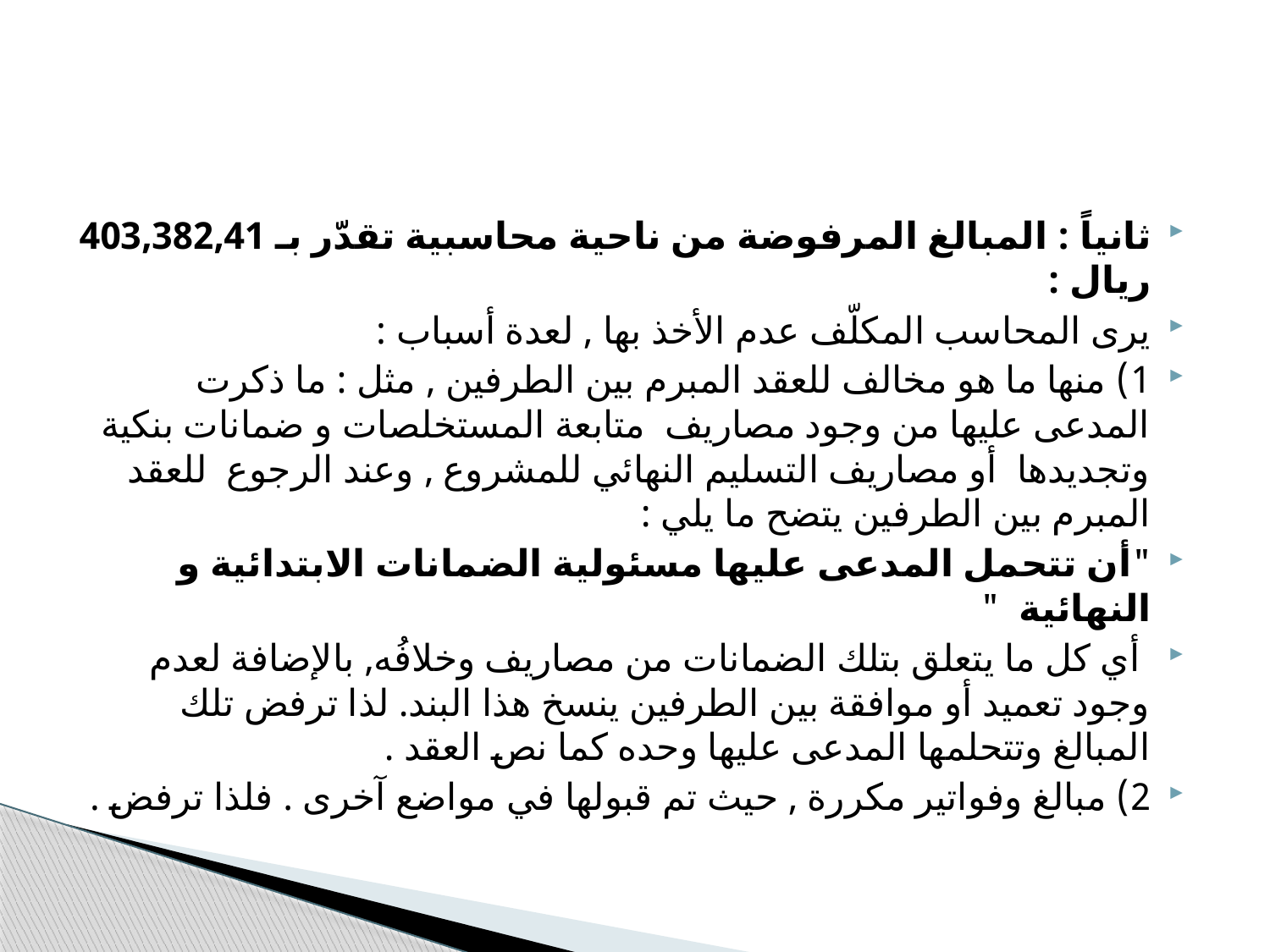

#
ثانياً : المبالغ المرفوضة من ناحية محاسبية تقدّر بـ 403,382,41 ريال :
يرى المحاسب المكلّف عدم الأخذ بها , لعدة أسباب :
1) منها ما هو مخالف للعقد المبرم بين الطرفين , مثل : ما ذكرت المدعى عليها من وجود مصاريف  متابعة المستخلصات و ضمانات بنكية وتجديدها  أو مصاريف التسليم النهائي للمشروع , وعند الرجوع  للعقد المبرم بين الطرفين يتضح ما يلي :
"أن تتحمل المدعى عليها مسئولية الضمانات الابتدائية و النهائية  "
 أي كل ما يتعلق بتلك الضمانات من مصاريف وخلافُه, بالإضافة لعدم وجود تعميد أو موافقة بين الطرفين ينسخ هذا البند. لذا ترفض تلك المبالغ وتتحلمها المدعى عليها وحده كما نص العقد .
2) مبالغ وفواتير مكررة , حيث تم قبولها في مواضع آخرى . فلذا ترفض .